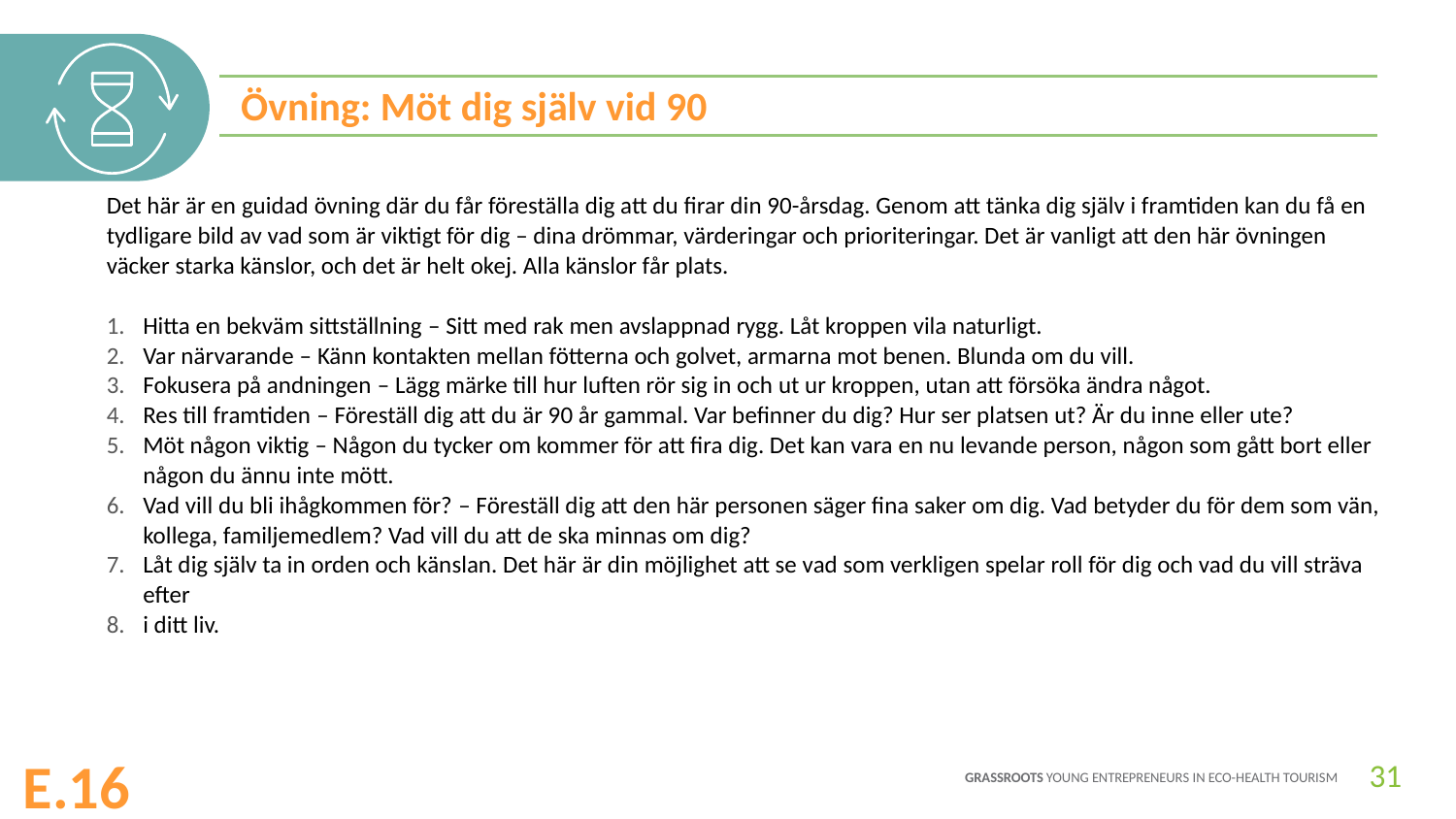

Övning: Möt dig själv vid 90

Det här är en guidad övning där du får föreställa dig att du firar din 90-årsdag. Genom att tänka dig själv i framtiden kan du få en
tydligare bild av vad som är viktigt för dig – dina drömmar, värderingar och prioriteringar. Det är vanligt att den här övningen
väcker starka känslor, och det är helt okej. Alla känslor får plats.

Hitta en bekväm sittställning – Sitt med rak men avslappnad rygg. Låt kroppen vila naturligt.
Var närvarande – Känn kontakten mellan fötterna och golvet, armarna mot benen. Blunda om du vill.
Fokusera på andningen – Lägg märke till hur luften rör sig in och ut ur kroppen, utan att försöka ändra något.
Res till framtiden – Föreställ dig att du är 90 år gammal. Var befinner du dig? Hur ser platsen ut? Är du inne eller ute?
Möt någon viktig – Någon du tycker om kommer för att fira dig. Det kan vara en nu levande person, någon som gått bort eller någon du ännu inte mött.
Vad vill du bli ihågkommen för? – Föreställ dig att den här personen säger fina saker om dig. Vad betyder du för dem som vän, kollega, familjemedlem? Vad vill du att de ska minnas om dig?
Låt dig själv ta in orden och känslan. Det här är din möjlighet att se vad som verkligen spelar roll för dig och vad du vill sträva efter
i ditt liv.

31
E.16